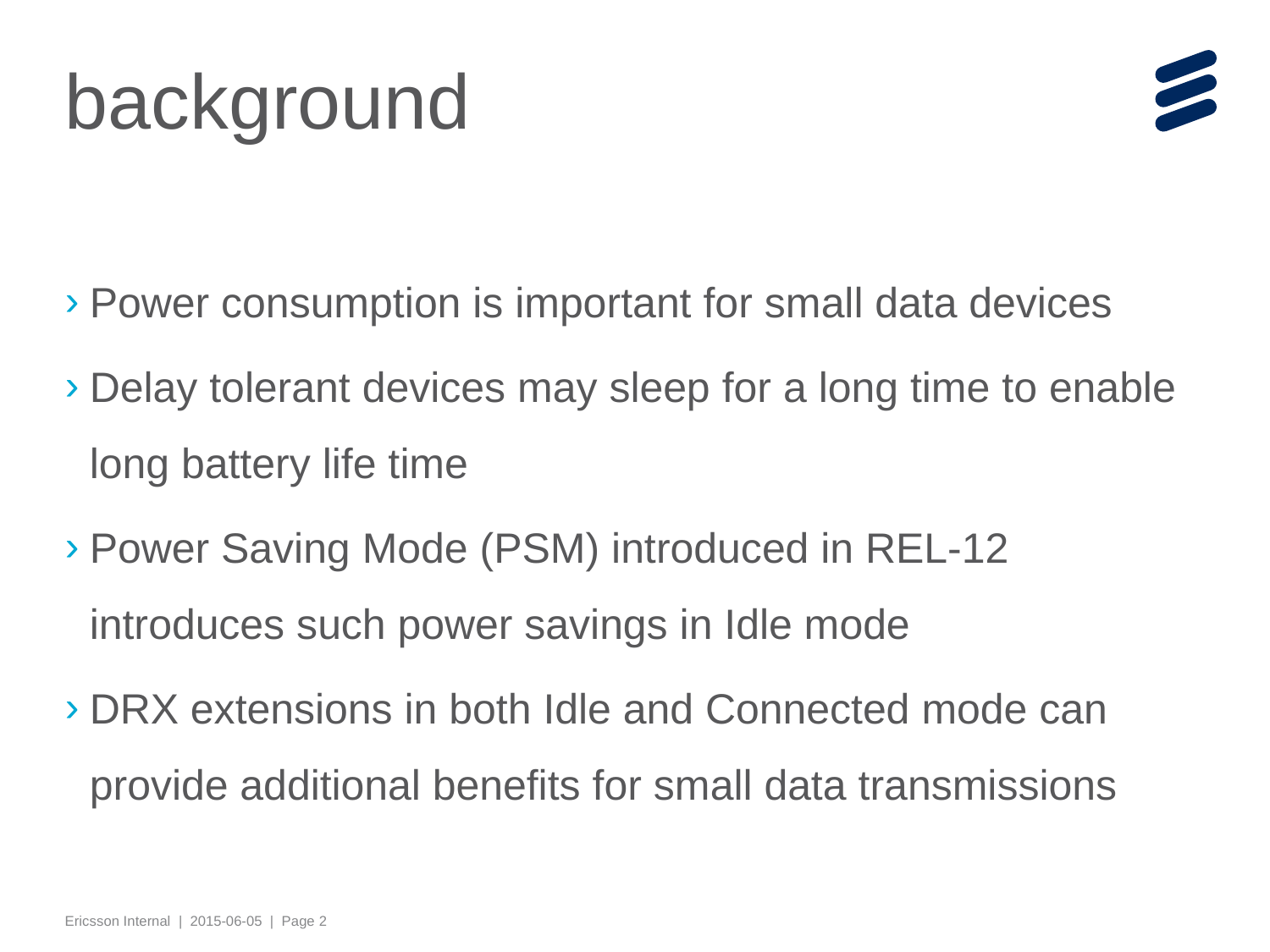

# background
Power consumption is important for small data devices
Delay tolerant devices may sleep for a long time to enable long battery life time
Power Saving Mode (PSM) introduced in REL-12 introduces such power savings in Idle mode
DRX extensions in both Idle and Connected mode can provide additional benefits for small data transmissions